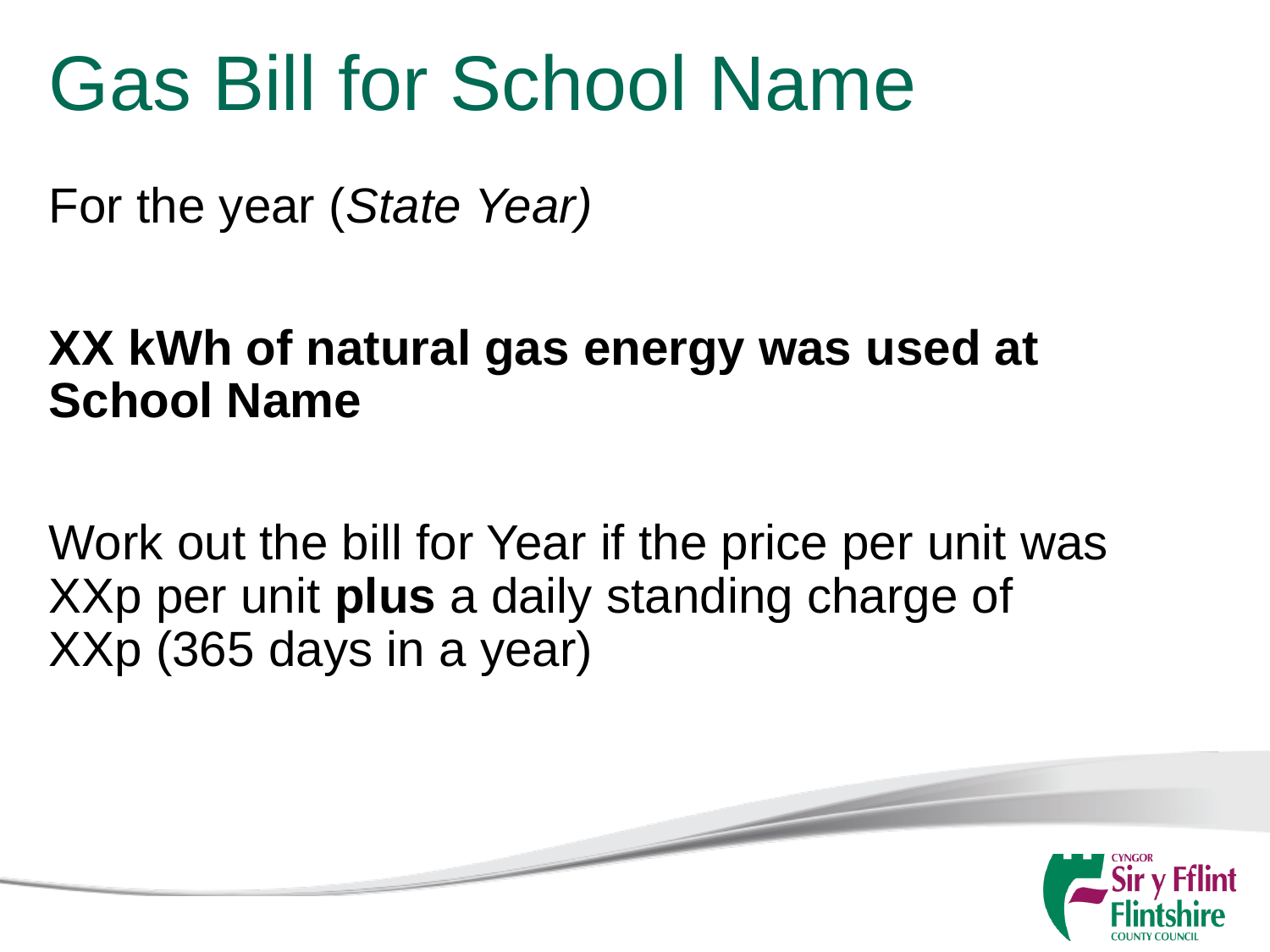

# Gas Bill for School Name
For the year (State Year)

XX kWh of natural gas energy was used at School Name

Work out the bill for Year if the price per unit was XXp per unit plus a daily standing charge of XXp (365 days in a year)